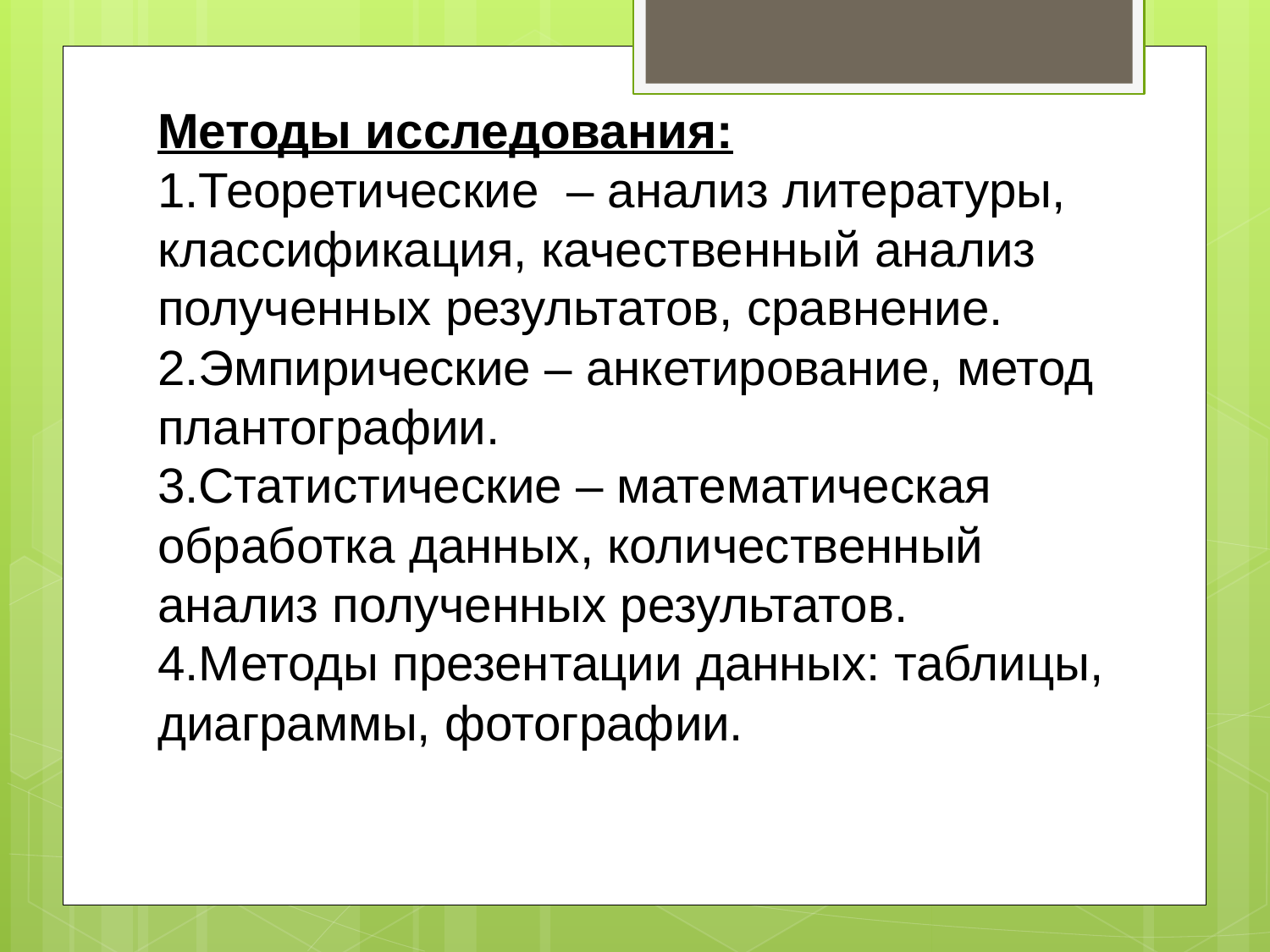

# Методы исследования: 1.Теоретические  – анализ литературы, классификация, качественный анализ полученных результатов, сравнение. 2.Эмпирические – анкетирование, метод плантографии. 3.Статистические – математическая обработка данных, количественный анализ полученных результатов. 4.Методы презентации данных: таблицы, диаграммы, фотографии.